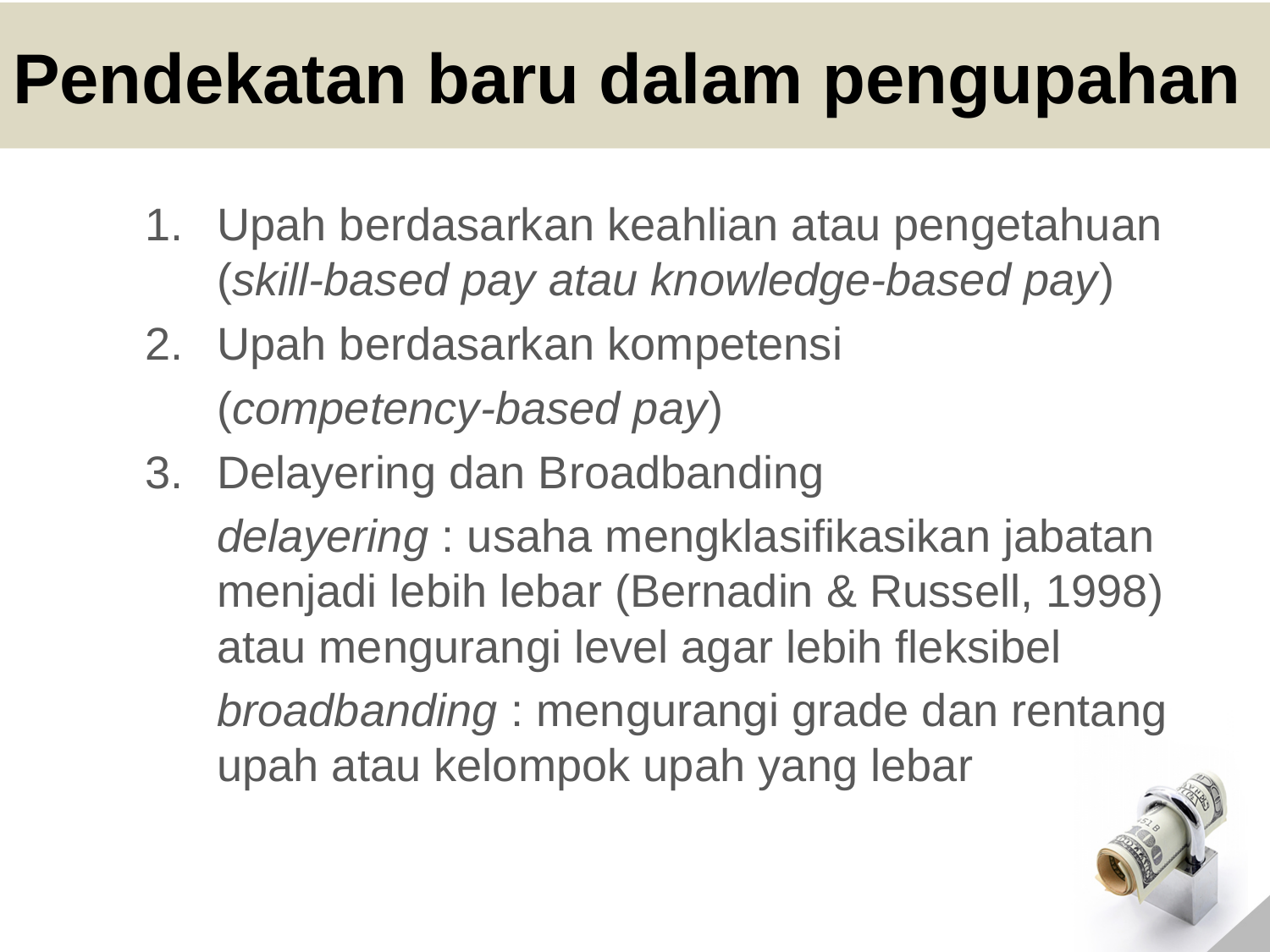

# Pendekatan baru dalam pengupahan
Upah berdasarkan keahlian atau pengetahuan (skill-based pay atau knowledge-based pay)
Upah berdasarkan kompetensi
	(competency-based pay)
Delayering dan Broadbanding
	delayering : usaha mengklasifikasikan jabatan menjadi lebih lebar (Bernadin & Russell, 1998) atau mengurangi level agar lebih fleksibel
	broadbanding : mengurangi grade dan rentang upah atau kelompok upah yang lebar